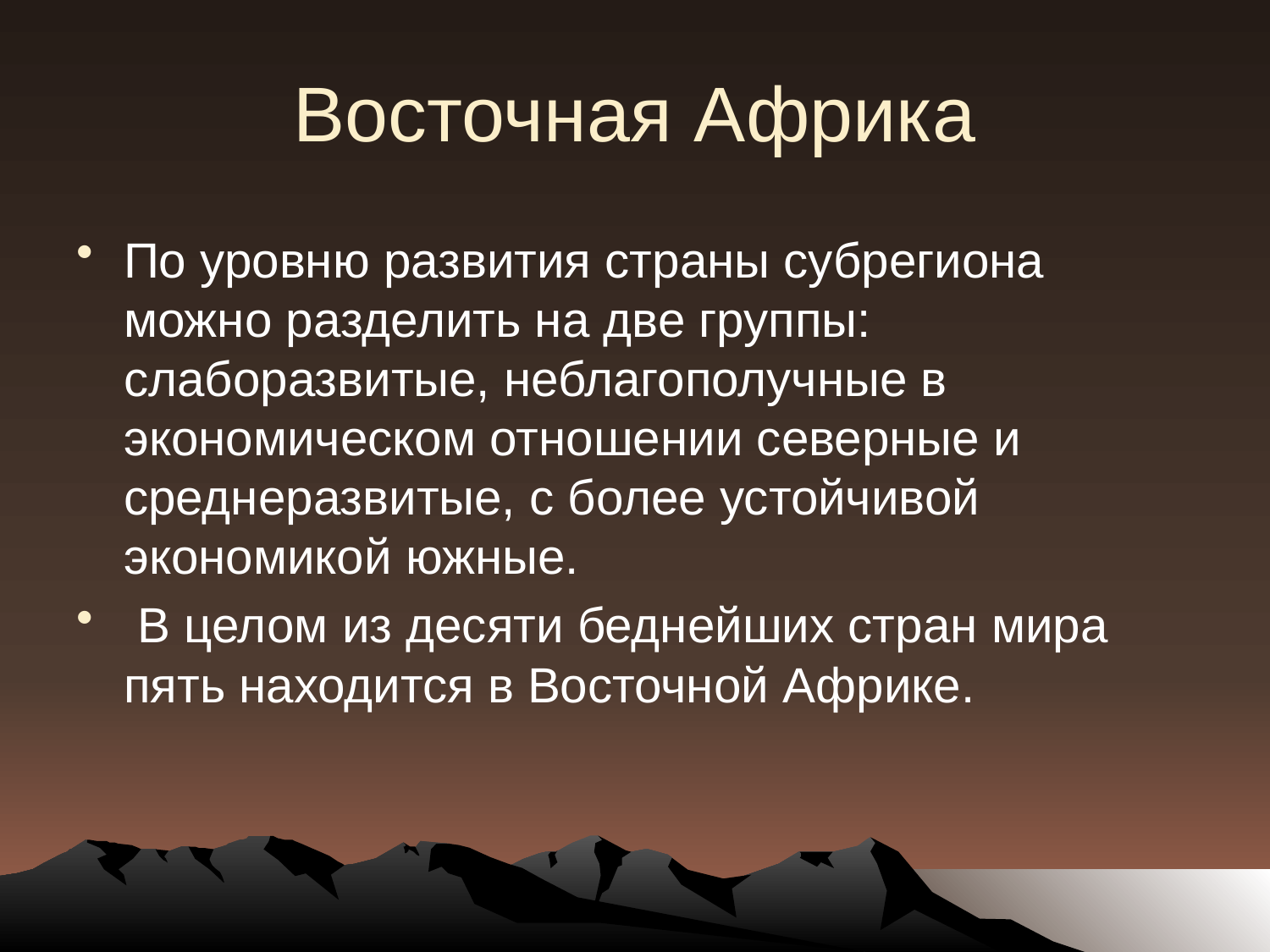

# Восточная Африка
По уровню развития страны субрегиона можно разделить на две группы: слаборазвитые, неблагополучные в экономическом отношении северные и среднеразвитые, с более устойчивой экономикой южные.
 В целом из десяти беднейших стран мира пять находится в Восточной Африке.